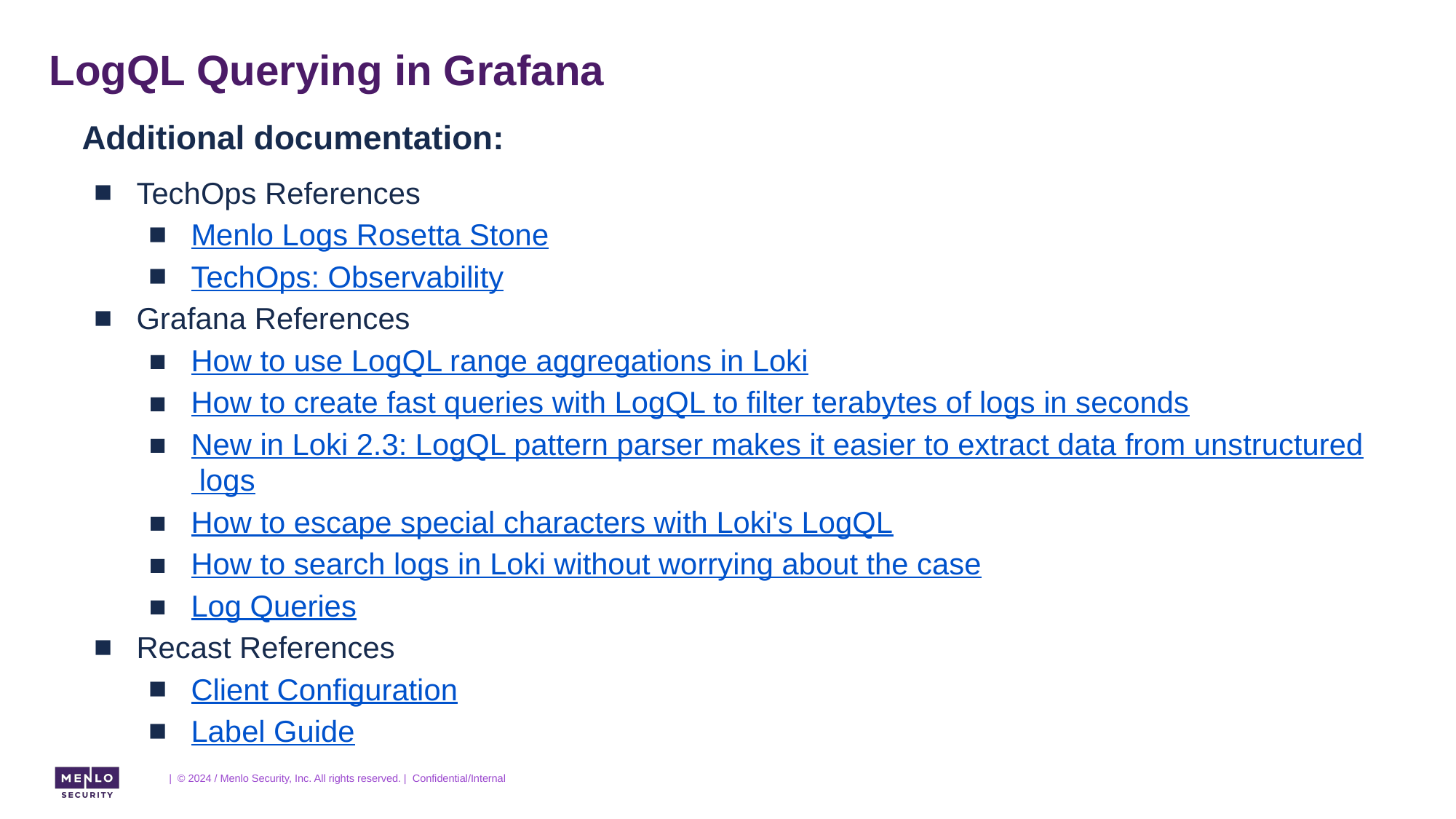

# LogQL Querying in Grafana
Additional documentation:
TechOps References
Menlo Logs Rosetta Stone
TechOps: Observability
Grafana References
How to use LogQL range aggregations in Loki
How to create fast queries with LogQL to filter terabytes of logs in seconds
New in Loki 2.3: LogQL pattern parser makes it easier to extract data from unstructured logs
How to escape special characters with Loki's LogQL
How to search logs in Loki without worrying about the case
Log Queries
Recast References
Client Configuration
Label Guide

|  © 2024 / Menlo Security, Inc. All rights reserved. |  Confidential/Internal